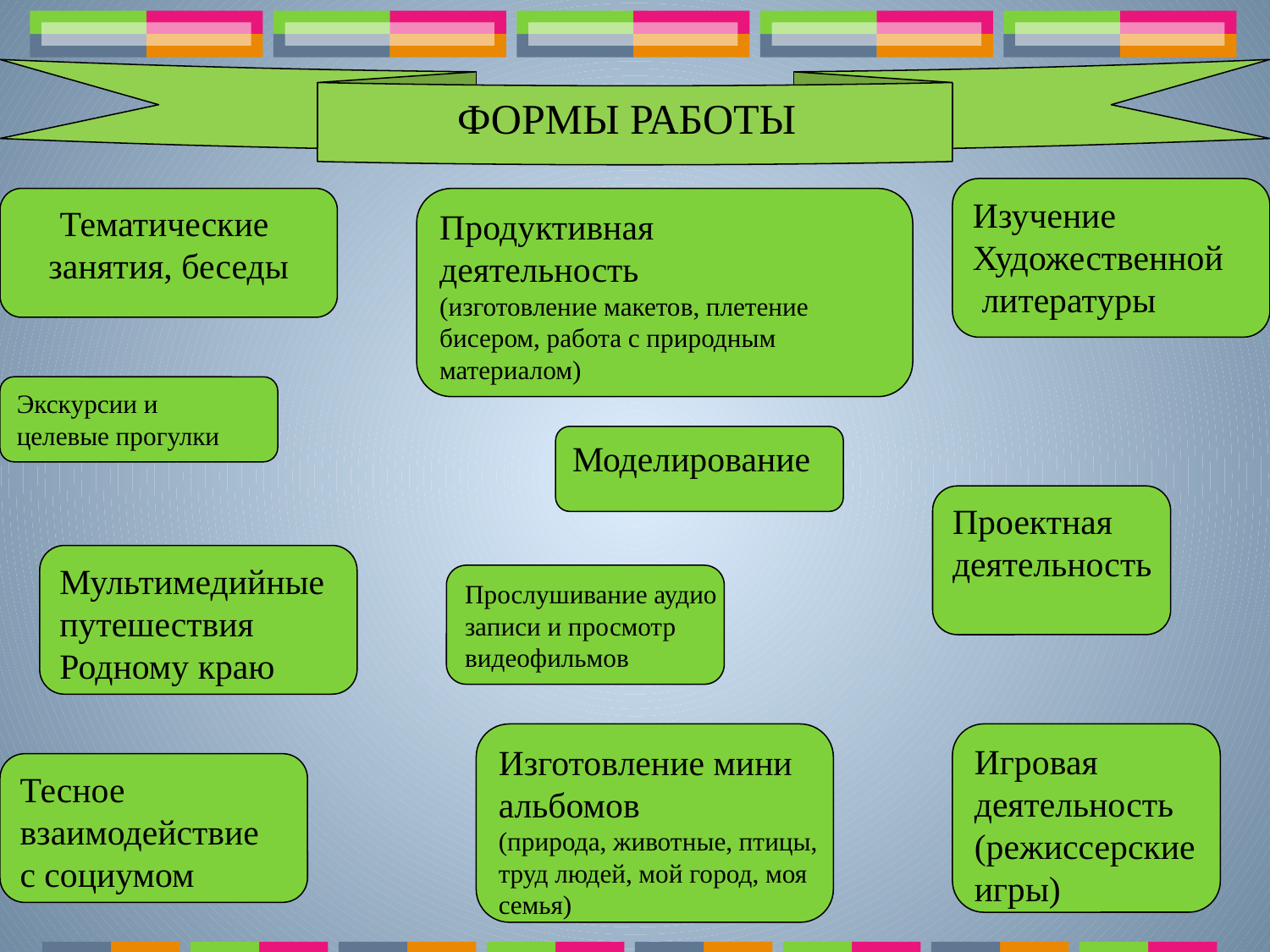

ФОРМЫ РАБОТЫ
Изучение
Художественной
 литературы
Тематические
занятия, беседы
Продуктивная
деятельность
(изготовление макетов, плетение
бисером, работа с природным
материалом)
Экскурсии и
целевые прогулки
Моделирование
Проектная
деятельность
Мультимедийные
путешествия
Родному краю
Прослушивание аудио
записи и просмотр
видеофильмов
Изготовление мини
альбомов
(природа, животные, птицы,
труд людей, мой город, моя
семья)
Игровая
деятельность
(режиссерские
игры)
Тесное
взаимодействие
с социумом